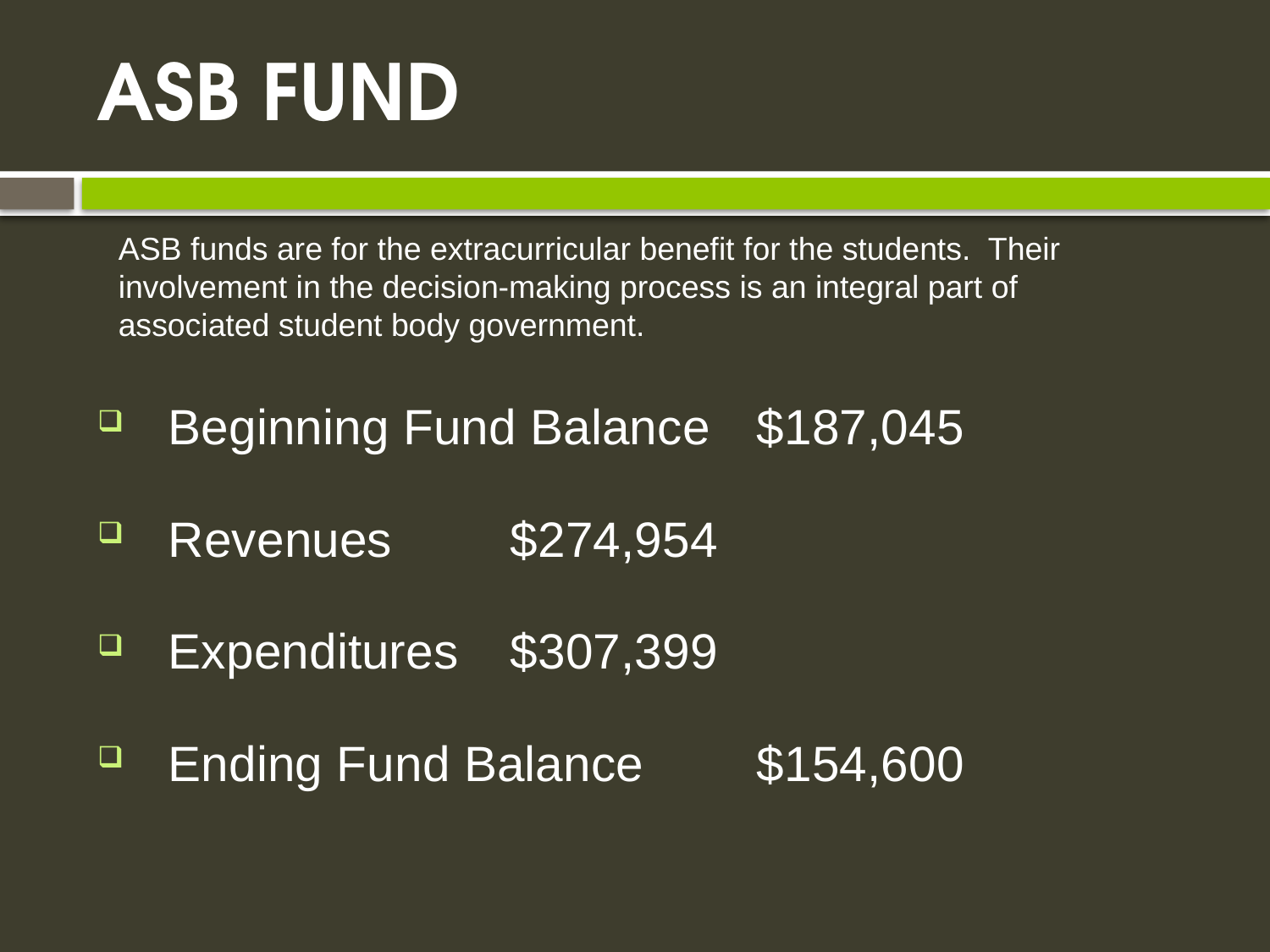

# ASB FUND
ASB funds are for the extracurricular benefit for the students.  Their involvement in the decision-making process is an integral part of associated student body government.

  Beginning Fund Balance		$187,045

  Revenues				$274,954

  Expenditures				$307,399

  Ending Fund Balance			$154,600